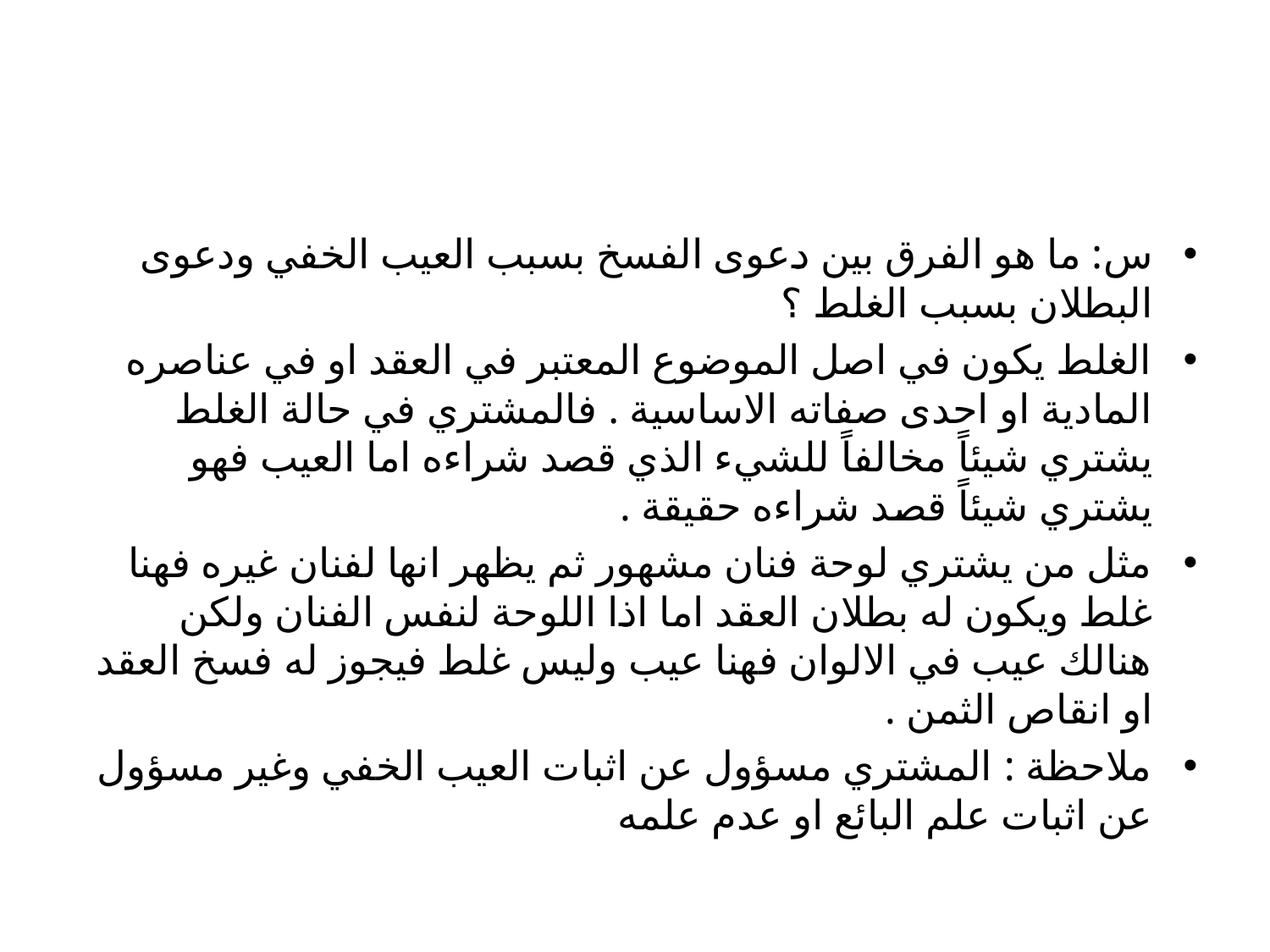

#
س: ما هو الفرق بين دعوى الفسخ بسبب العيب الخفي ودعوى البطلان بسبب الغلط ؟
الغلط يكون في اصل الموضوع المعتبر في العقد او في عناصره المادية او احدى صفاته الاساسية . فالمشتري في حالة الغلط يشتري شيئاً مخالفاً للشيء الذي قصد شراءه اما العيب فهو يشتري شيئاً قصد شراءه حقيقة .
مثل من يشتري لوحة فنان مشهور ثم يظهر انها لفنان غيره فهنا غلط ويكون له بطلان العقد اما اذا اللوحة لنفس الفنان ولكن هنالك عيب في الالوان فهنا عيب وليس غلط فيجوز له فسخ العقد او انقاص الثمن .
ملاحظة : المشتري مسؤول عن اثبات العيب الخفي وغير مسؤول عن اثبات علم البائع او عدم علمه